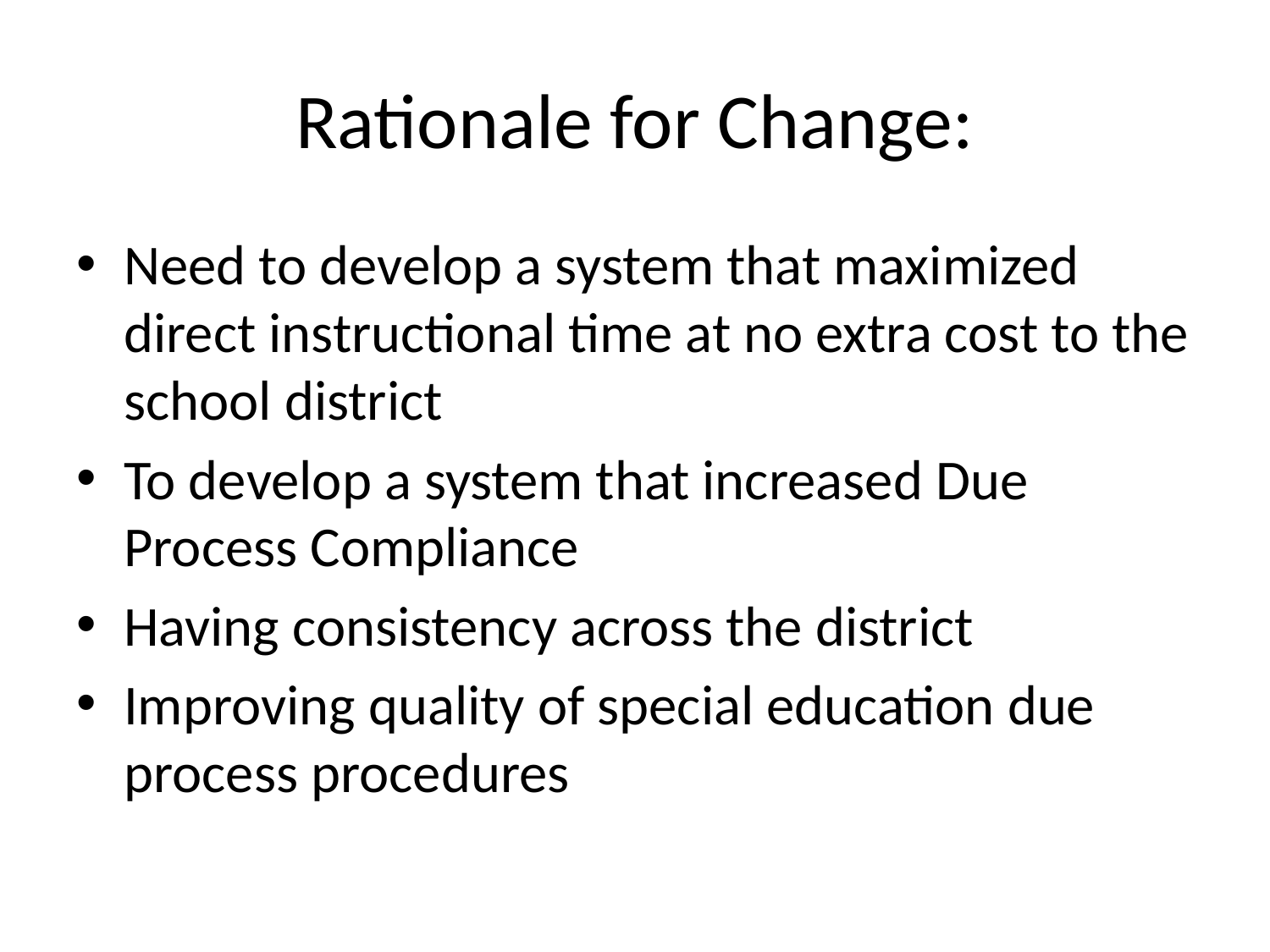

# Rationale for Change:
Need to develop a system that maximized direct instructional time at no extra cost to the school district
To develop a system that increased Due Process Compliance
Having consistency across the district
Improving quality of special education due process procedures